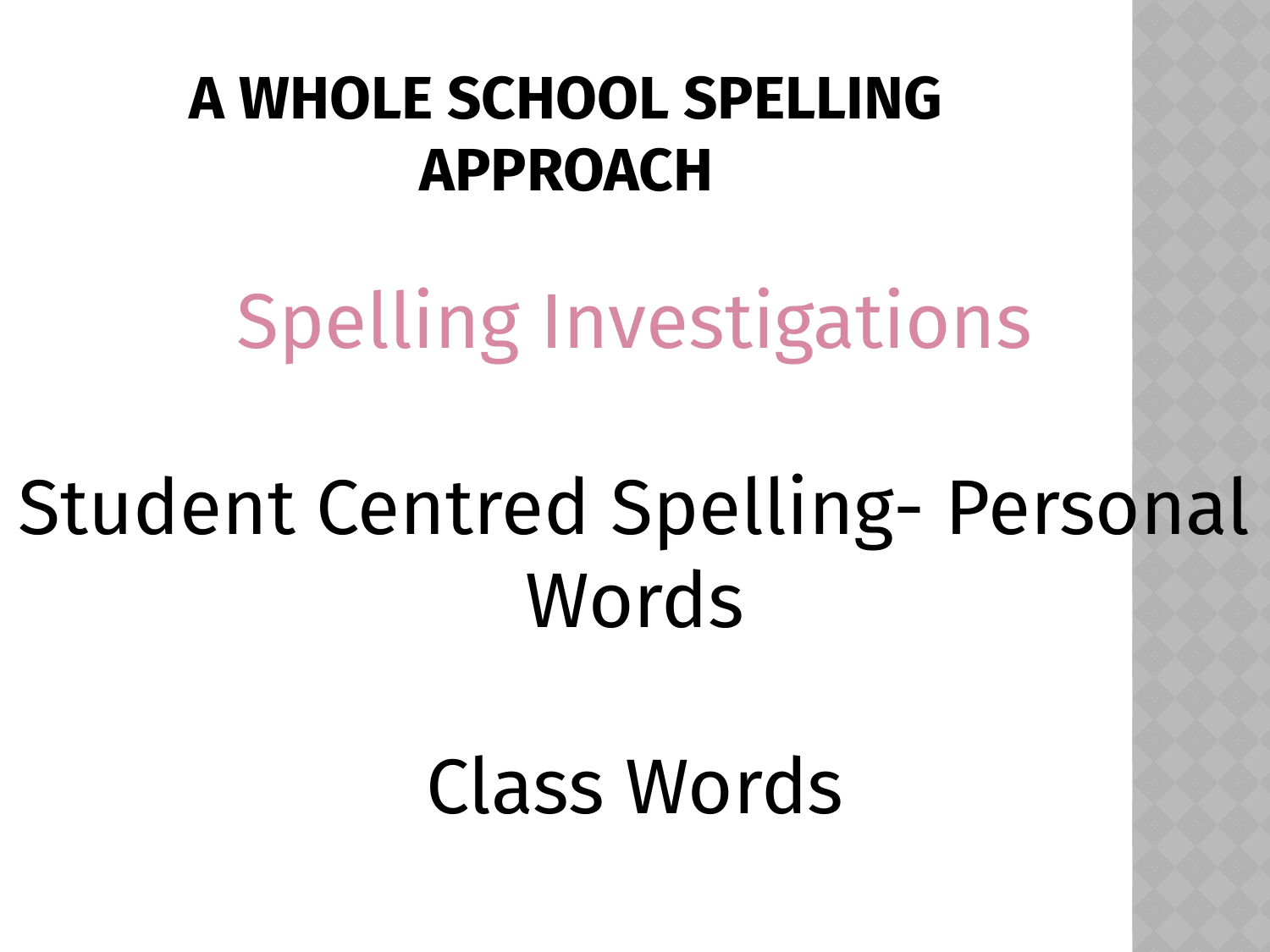

# A WHOLE SCHOOL SPELLING APPROACH
Spelling Investigations

Student Centred Spelling- Personal Words

Class Words